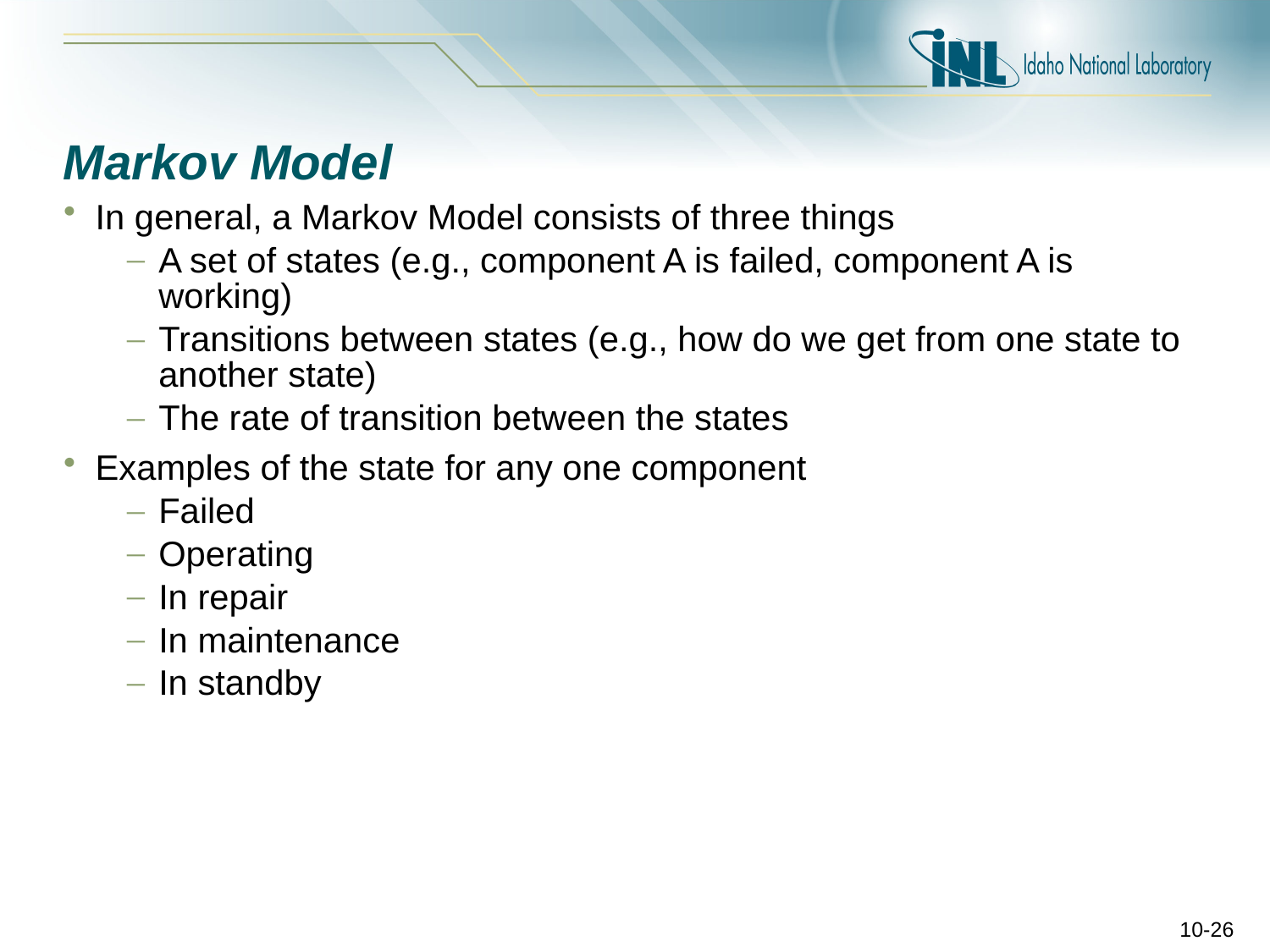

# Markov Model
In general, a Markov Model consists of three things
A set of states (e.g., component A is failed, component A is working)
Transitions between states (e.g., how do we get from one state to another state)
The rate of transition between the states
Examples of the state for any one component
Failed
Operating
In repair
In maintenance
In standby

10-26